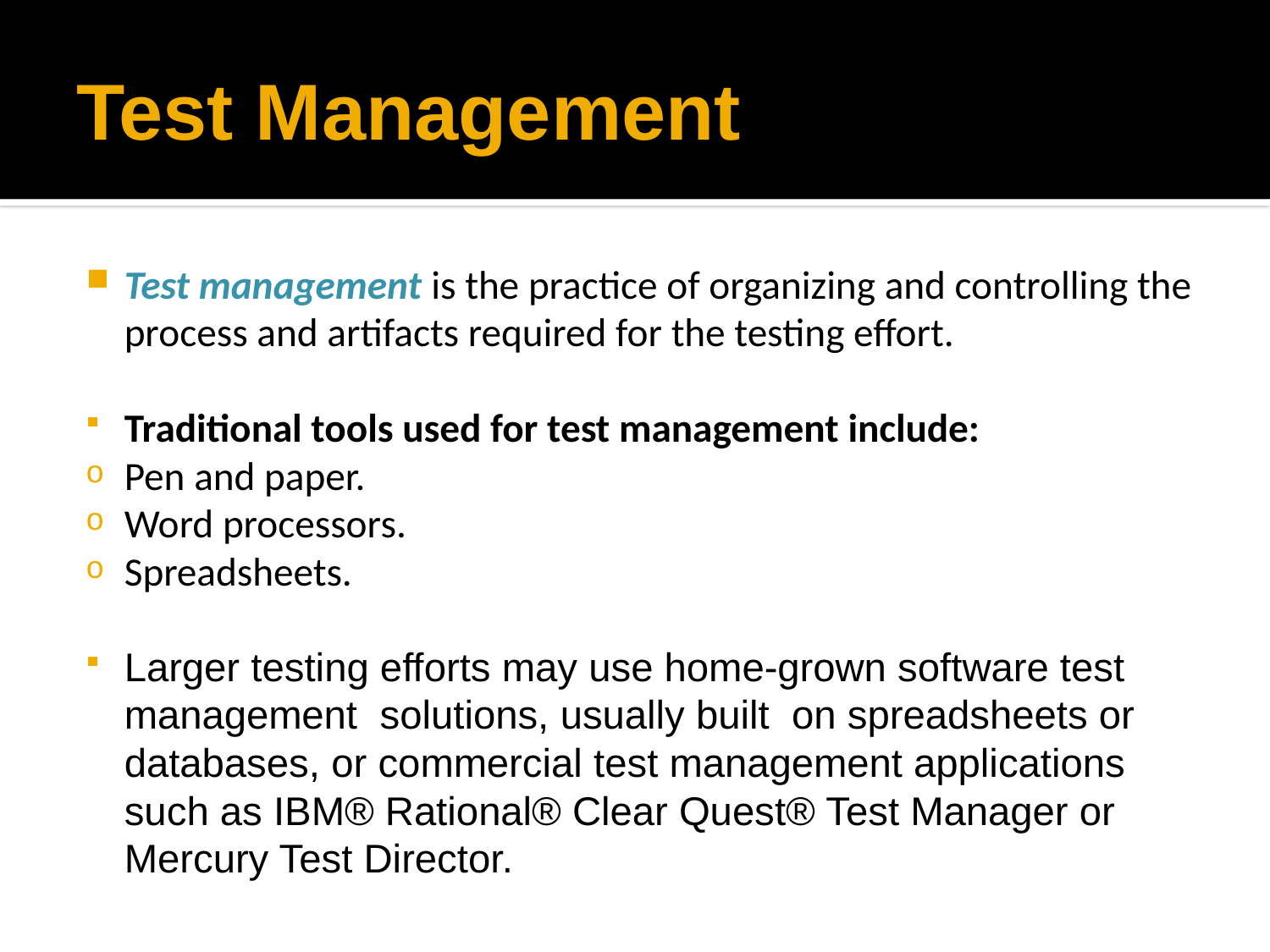

# Test Management
Test management is the practice of organizing and controlling the process and artifacts required for the testing effort.

Traditional tools used for test management include:
Pen and paper.
Word processors.
Spreadsheets.

Larger testing efforts may use home-grown software test management  solutions, usually built  on spreadsheets or databases, or commercial test management applications  such as IBM® Rational® Clear Quest® Test Manager or Mercury Test Director.